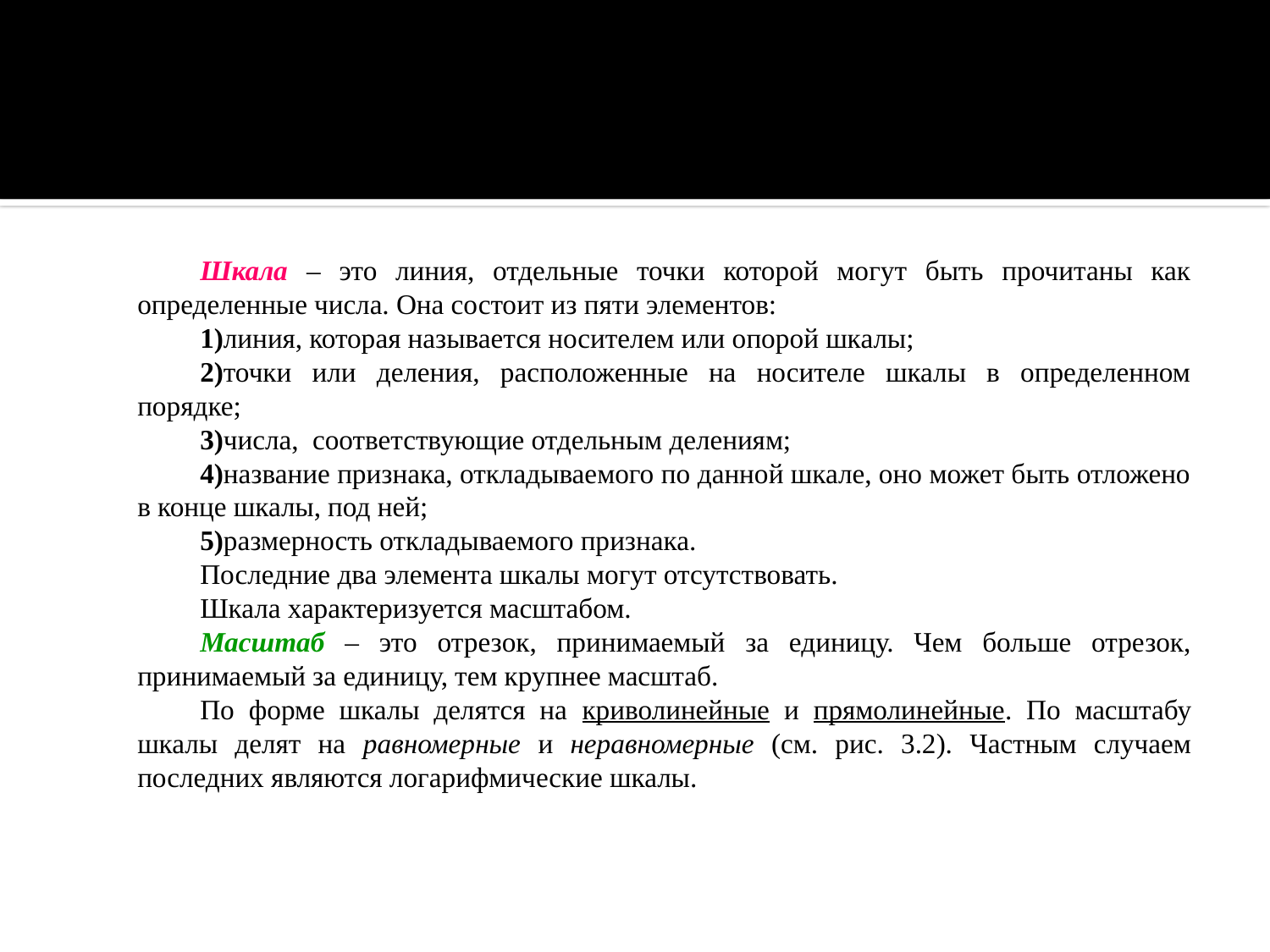

Шкала – это линия, отдельные точки которой могут быть прочитаны как определенные числа. Она состоит из пяти элементов:
1)линия, которая называется носителем или опорой шкалы;
2)точки или деления, расположенные на носителе шкалы в определенном порядке;
3)числа,  соответствующие отдельным делениям;
4)название признака, откладываемого по данной шкале, оно может быть отложено в конце шкалы, под ней;
5)размерность откладываемого признака.
Последние два элемента шкалы могут отсутствовать.
Шкала характеризуется масштабом.
Масштаб – это отрезок, принимаемый за единицу. Чем больше отрезок, принимаемый за единицу, тем крупнее масштаб.
По форме шкалы делятся на криволинейные и прямолинейные. По масштабу шкалы делят на равномерные и неравномерные (см. рис. 3.2). Частным случаем последних являются логарифмические шкалы.